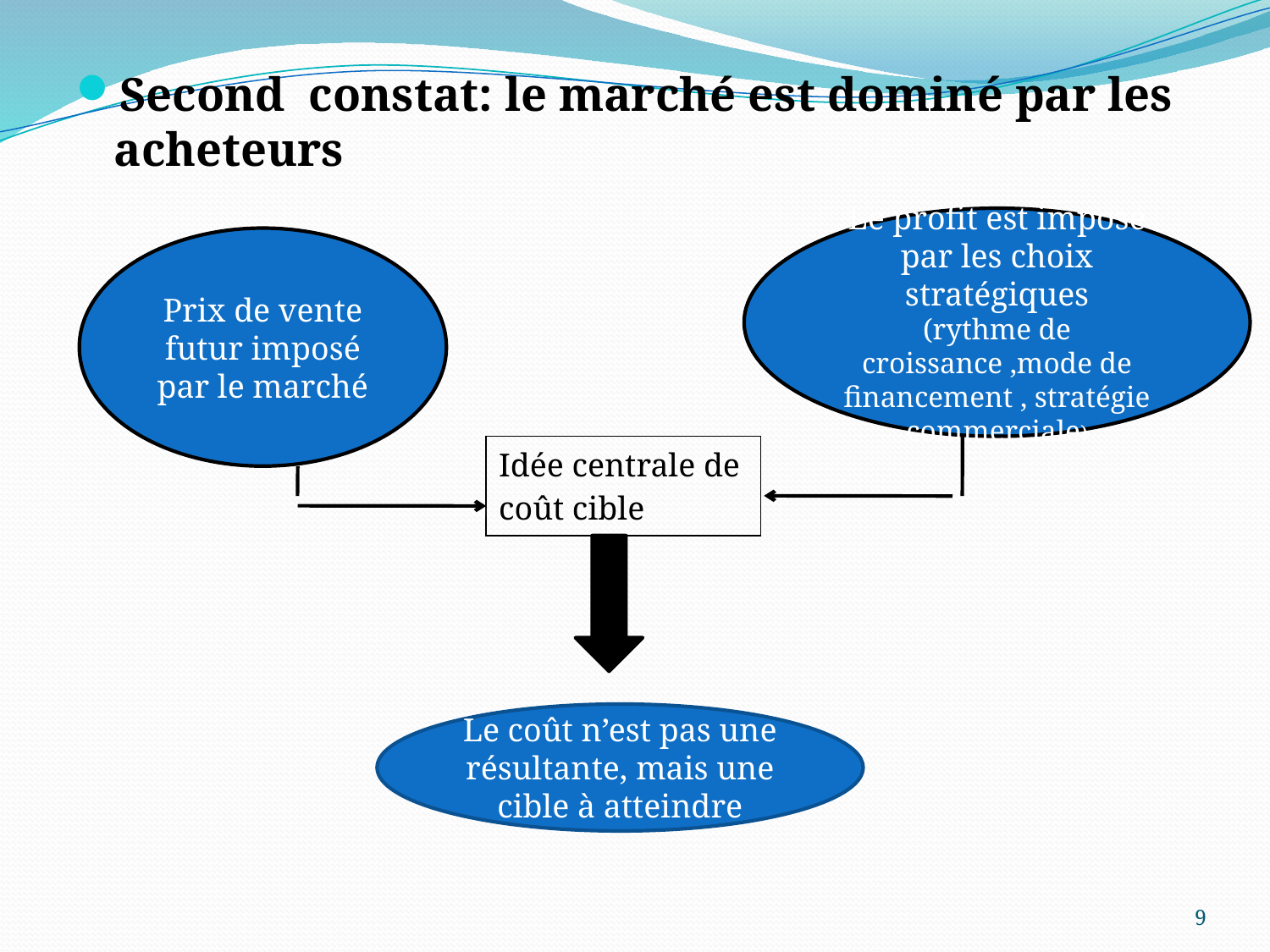

Second  constat: le marché est dominé par les acheteurs

Le profit est imposé par les choix stratégiques
(rythme de croissance ,mode de financement , stratégie commerciale)
Prix de vente futur imposé par le marché
| Idée centrale de coût cible |
| --- |

Le coût n’est pas une résultante, mais une cible à atteindre
9